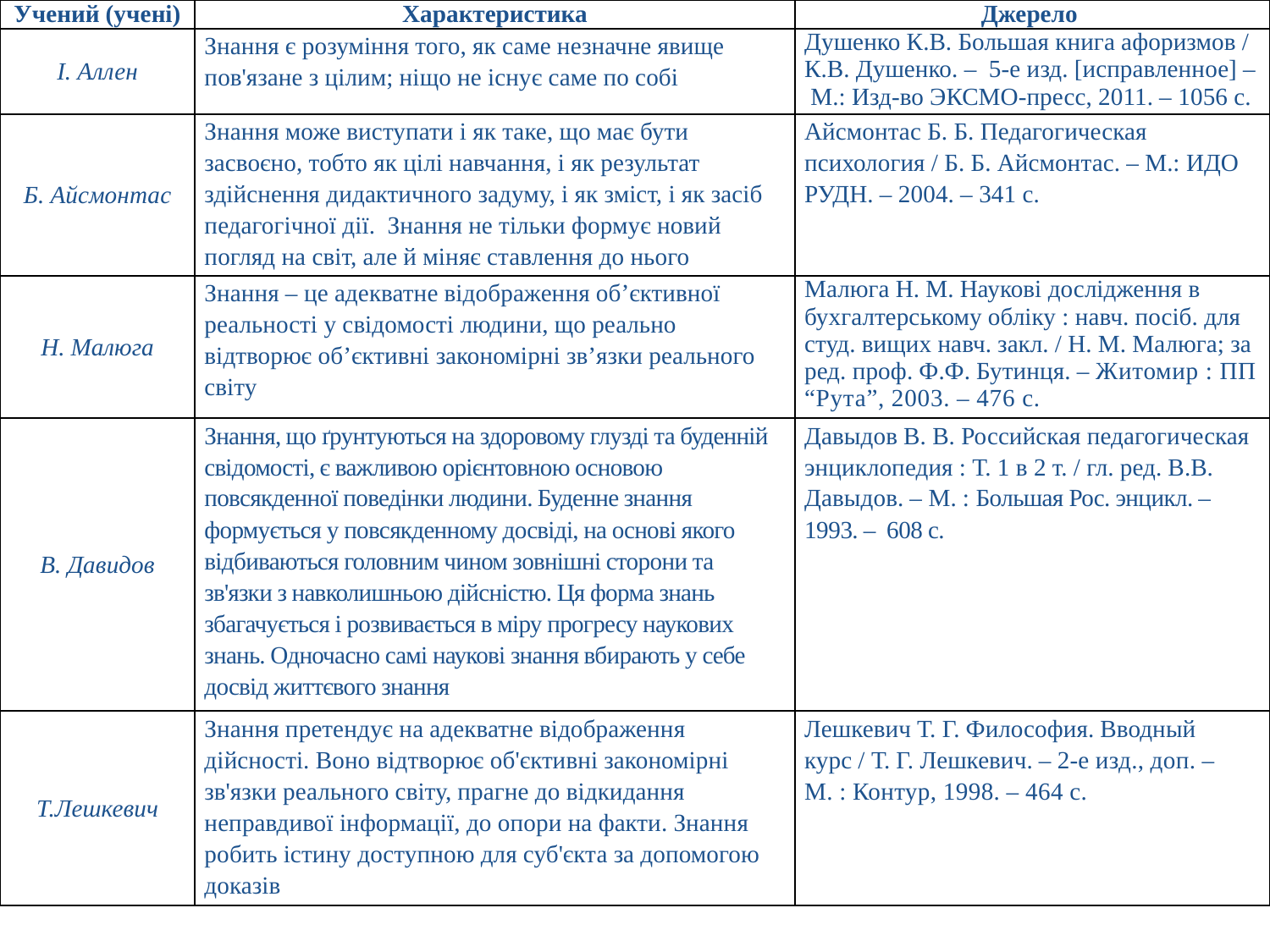

| Учений (учені) | Характеристика | Джерело |
| --- | --- | --- |
| І. Аллен | Знання є розуміння того, як саме незначне явище пов'язане з цілим; ніщо не існує саме по собі | Душенко К.В. Большая книга афоризмов / К.В. Душенко. – 5-е изд. [исправленное] – М.: Изд-во ЭКСМО-пресс, 2011. – 1056 с. |
| Б. Айсмонтас | Знання може виступати і як таке, що має бути засвоєно, тобто як цілі навчання, і як результат здійснення дидактичного задуму, і як зміст, і як засіб педагогічної дії. Знання не тільки формує новий погляд на світ, але й міняє ставлення до нього | Айсмонтас Б. Б. Педагогическая психология / Б. Б. Айсмонтас. – М.: ИДО РУДН. – 2004. – 341 c. |
| Н. Малюга | Знання – це адекватне відображення об’єктивної реальності у свідомості людини, що реально відтворює об’єктивні закономірні зв’язки реального світу | Малюга Н. М. Наукові дослідження в бухгалтерському обліку : навч. посіб. для студ. вищих навч. закл. / Н. М. Малюга; за ред. проф. Ф.Ф. Бутинця. – Житомир : ПП “Рута”, 2003. – 476 с. |
| В. Давидов | Знання, що ґрунтуються на здоровому глузді та буденній свідомості, є важливою орієнтовною основою повсякденної поведінки людини. Буденне знання формується у повсякденному досвіді, на основі якого відбиваються головним чином зовнішні сторони та зв'язки з навколишньою дійсністю. Ця форма знань збагачується і розвивається в міру прогресу наукових знань. Одночасно самі наукові знання вбирають у себе досвід життєвого знання | Давыдов В. В. Российская педагогическая энциклопедия : Т. 1 в 2 т. / гл. ред. В.В. Давыдов. – М. : Большая Рос. энцикл. – 1993. – 608 с. |
| Т.Лешкевич | Знання претендує на адекватне відображення дійсності. Воно відтворює об'єктивні закономірні зв'язки реального світу, прагне до відкидання неправдивої інформації, до опори на факти. Знання робить істину доступною для суб'єкта за допомогою доказів | Лешкевич Т. Г. Философия. Вводный курс / Т. Г. Лешкевич. – 2-е изд., доп. – М. : Контур, 1998. – 464 с. |